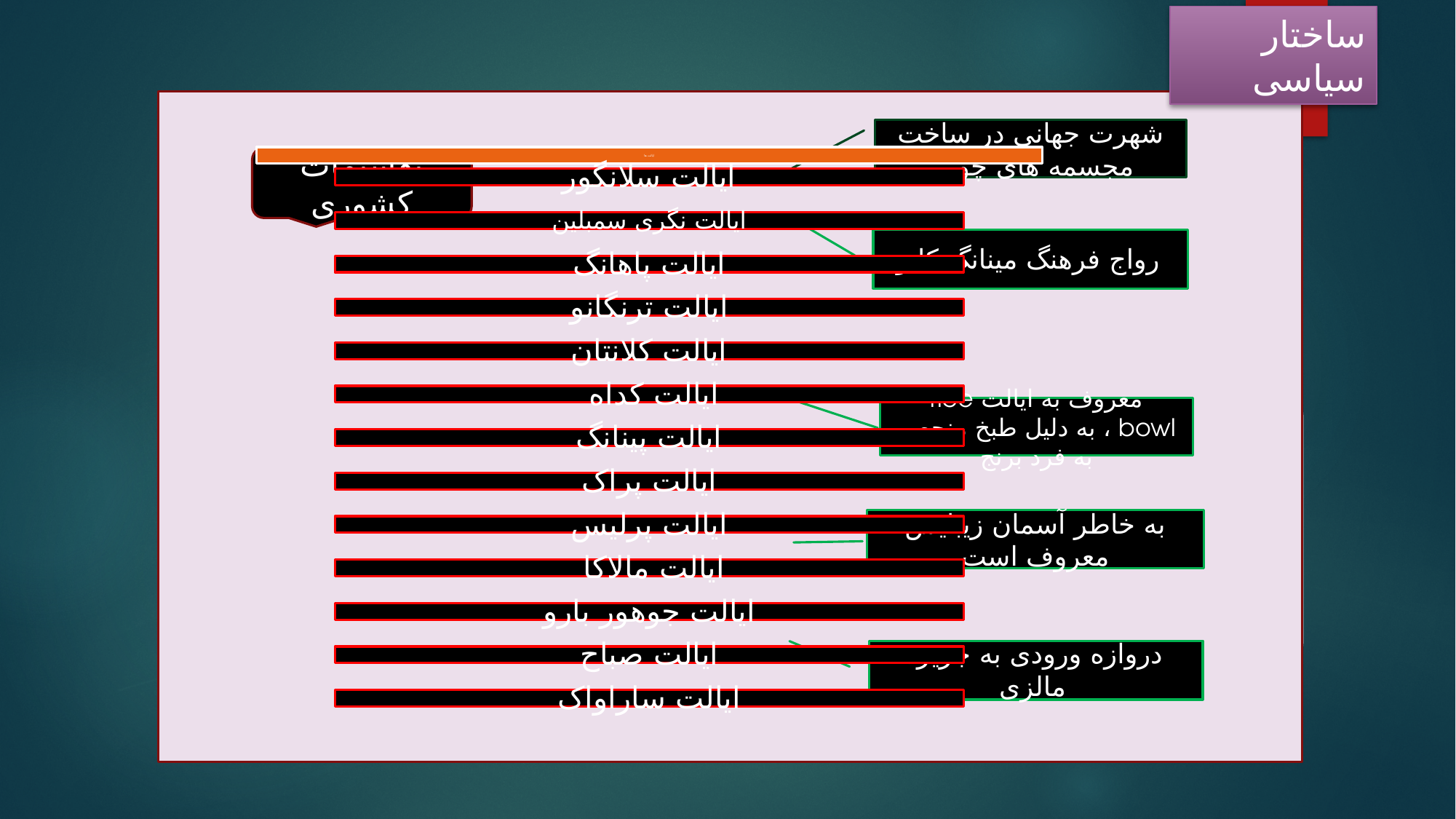

ساختار سیاسی

شهرت جهانی در ساخت مجسمه های چوبی
ساختار سیاسی دولت
کوالالامپور
ایالت ها
ایالت نگری سمبلین
ایالت پاهانگ
ایالت ساراواک
ایالت ترنگانو
ایالت کداه
ایالت پینانگ
ایالت پرلیس
ایالت صباح
تقسیمات کشوری

رواج فرهنگ مینانگ کابو

سطوح حکومتی در مالزی
سطح فدرال
سطح ایالتی
سطح حکومتهای محلی

مجلس مالزی
مجلس نمایندگان
مجلس سنا
معروف به ایالت rice bowl ، به دلیل طبخ منحصر به فرد برنج

پادشاه مالزی
عهده دار 5 ساله این سمت
انتخاب از بین 9 سلطان موروثی ایالات مالایی
به خاطر آسمان زیبایش معروف است

دروازه ورودی به جزیره مالزی